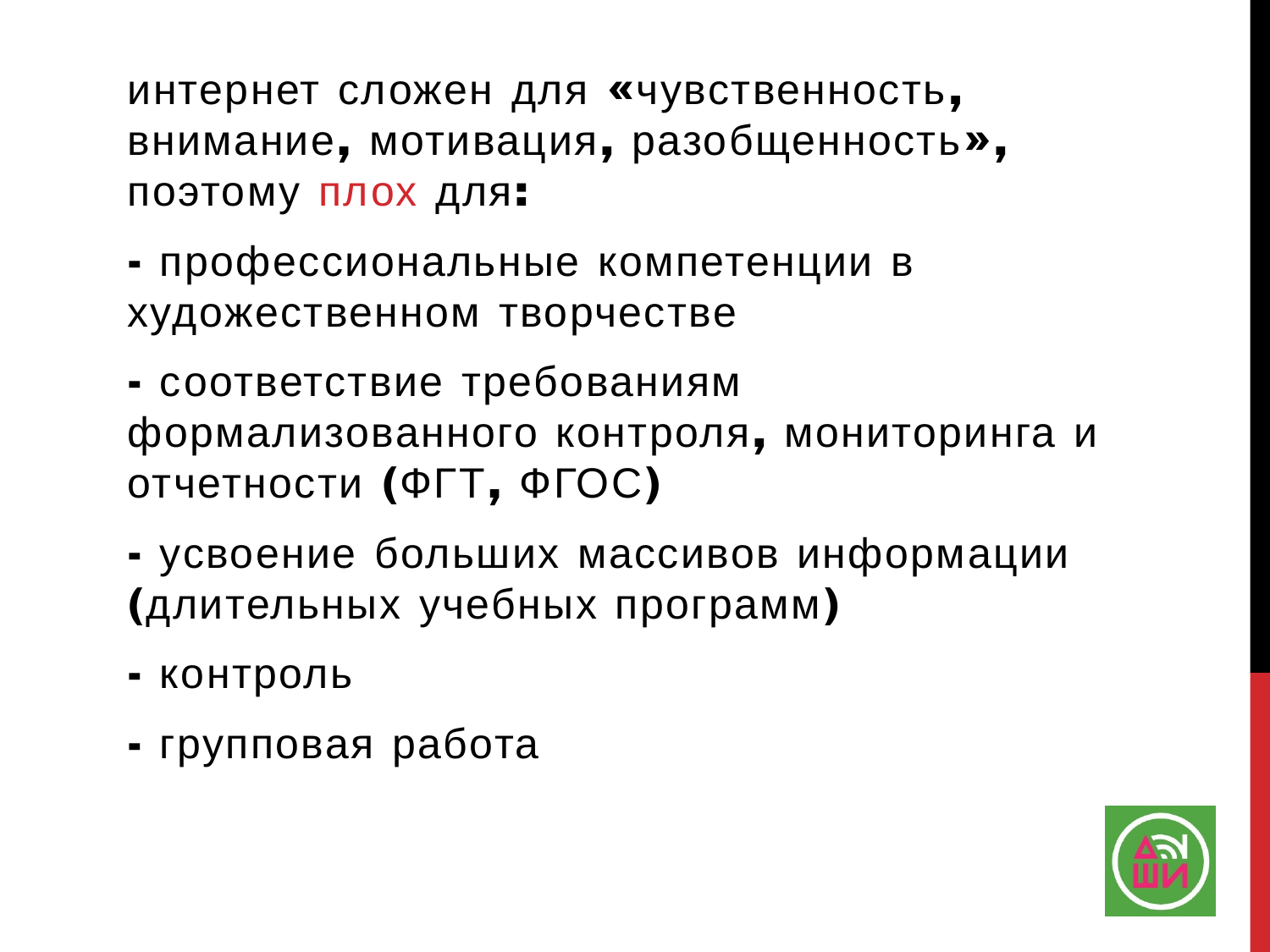

интернет сложен для «чувственность,  внимание, мотивация, разобщенность», поэтому плох для:
- профессиональные компетенции в художественном творчестве
- соответствие требованиям формализованного контроля, мониторинга и отчетности (ФГТ, ФГОС)
- усвоение больших массивов информации (длительных учебных программ)
- контроль
- групповая работа